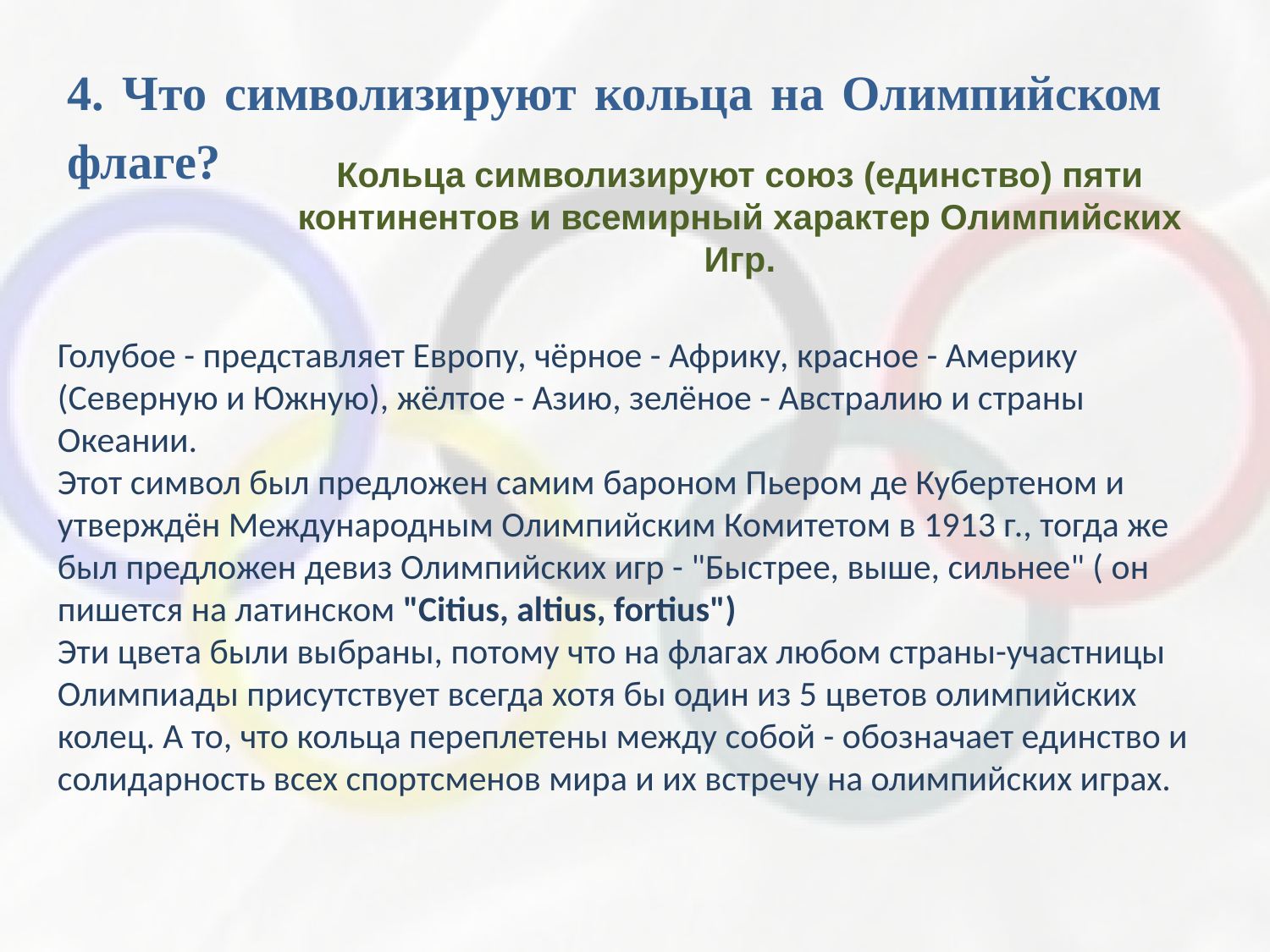

4. Что символизируют кольца на Олимпийском флаге?
Кольца символизируют союз (единство) пяти континентов и всемирный характер Олимпийских Игр.
Голубое - представляет Европу, чёрное - Африку, красное - Америку (Северную и Южную), жёлтое - Азию, зелёное - Австралию и страны Океании.
Этот символ был предложен самим бароном Пьером де Кубертеном и утверждён Международным Олимпийским Комитетом в 1913 г., тогда же был предложен девиз Олимпийских игр - "Быстрее, выше, сильнее" ( он пишется на латинском "Citius, altius, fortius")
Эти цвета были выбраны, потому что на флагах любом страны-участницы Олимпиады присутствует всегда хотя бы один из 5 цветов олимпийских колец. А то, что кольца переплетены между собой - обозначает единство и солидарность всех спортсменов мира и их встречу на олимпийских играх.